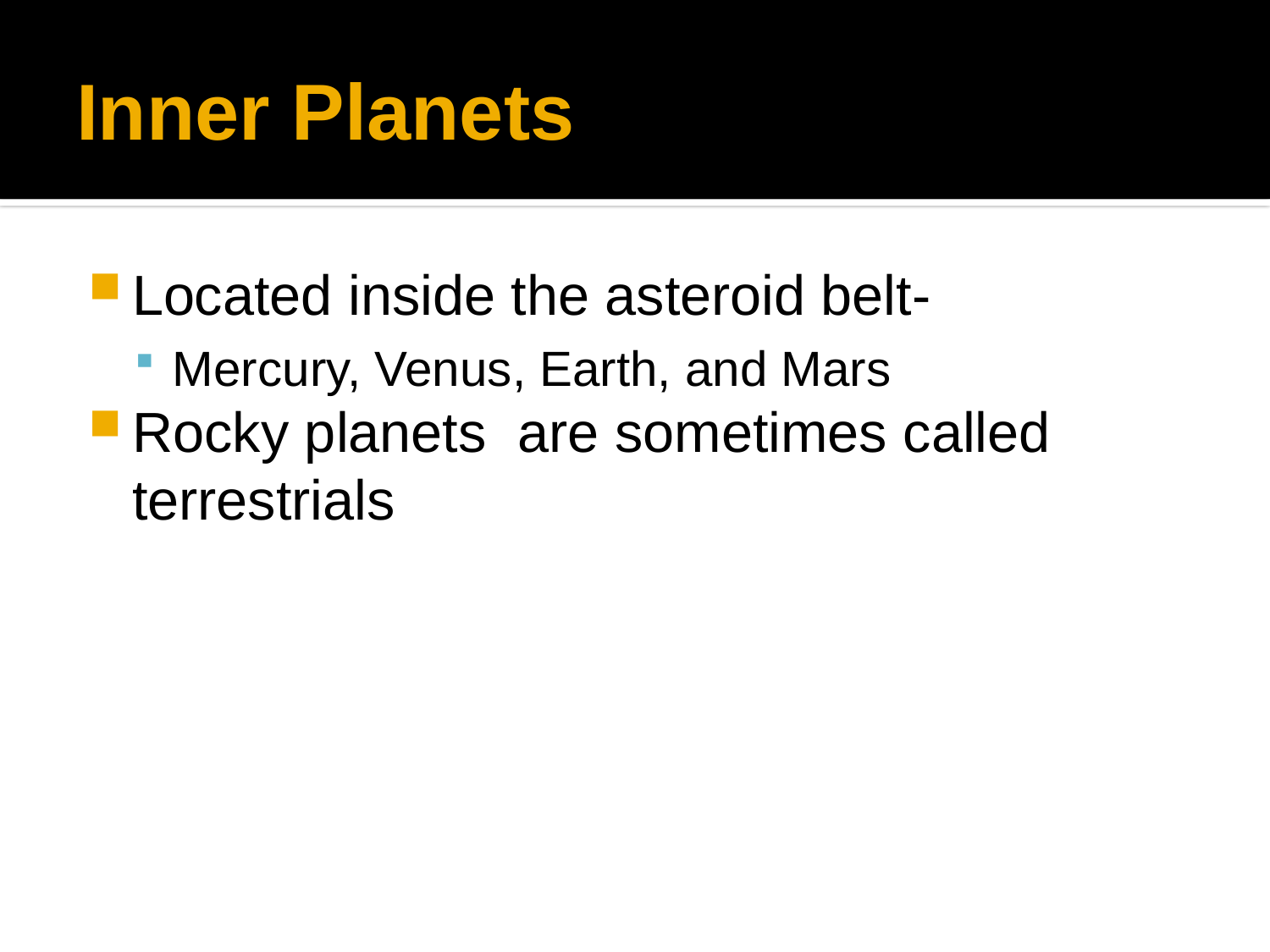

# Inner Planets
Located inside the asteroid belt-
Mercury, Venus, Earth, and Mars
Rocky planets  are sometimes called terrestrials